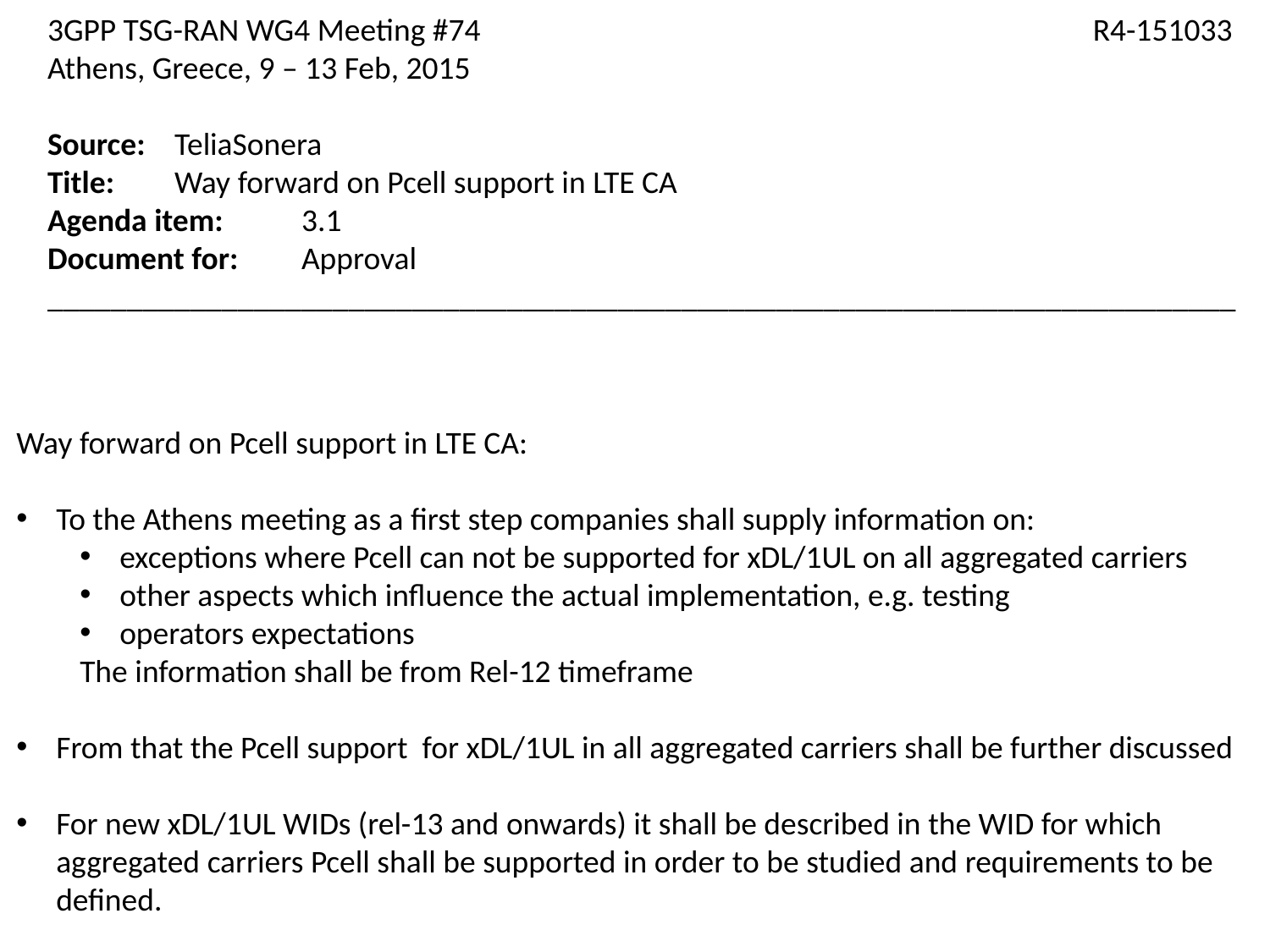

3GPP TSG-RAN WG4 Meeting #74                                                                                     R4-151033 Athens, Greece, 9 – 13 Feb, 2015

Source:	TeliaSonera
Title:	Way forward on Pcell support in LTE CA
Agenda item:	3.1
Document for:	Approval
___________________________________________________________________________
Way forward on Pcell support in LTE CA:

To the Athens meeting as a first step companies shall supply information on:
exceptions where Pcell can not be supported for xDL/1UL on all aggregated carriers
other aspects which influence the actual implementation, e.g. testing
operators expectations
The information shall be from Rel-12 timeframe

From that the Pcell support  for xDL/1UL in all aggregated carriers shall be further discussed

For new xDL/1UL WIDs (rel-13 and onwards) it shall be described in the WID for which aggregated carriers Pcell shall be supported in order to be studied and requirements to be defined.